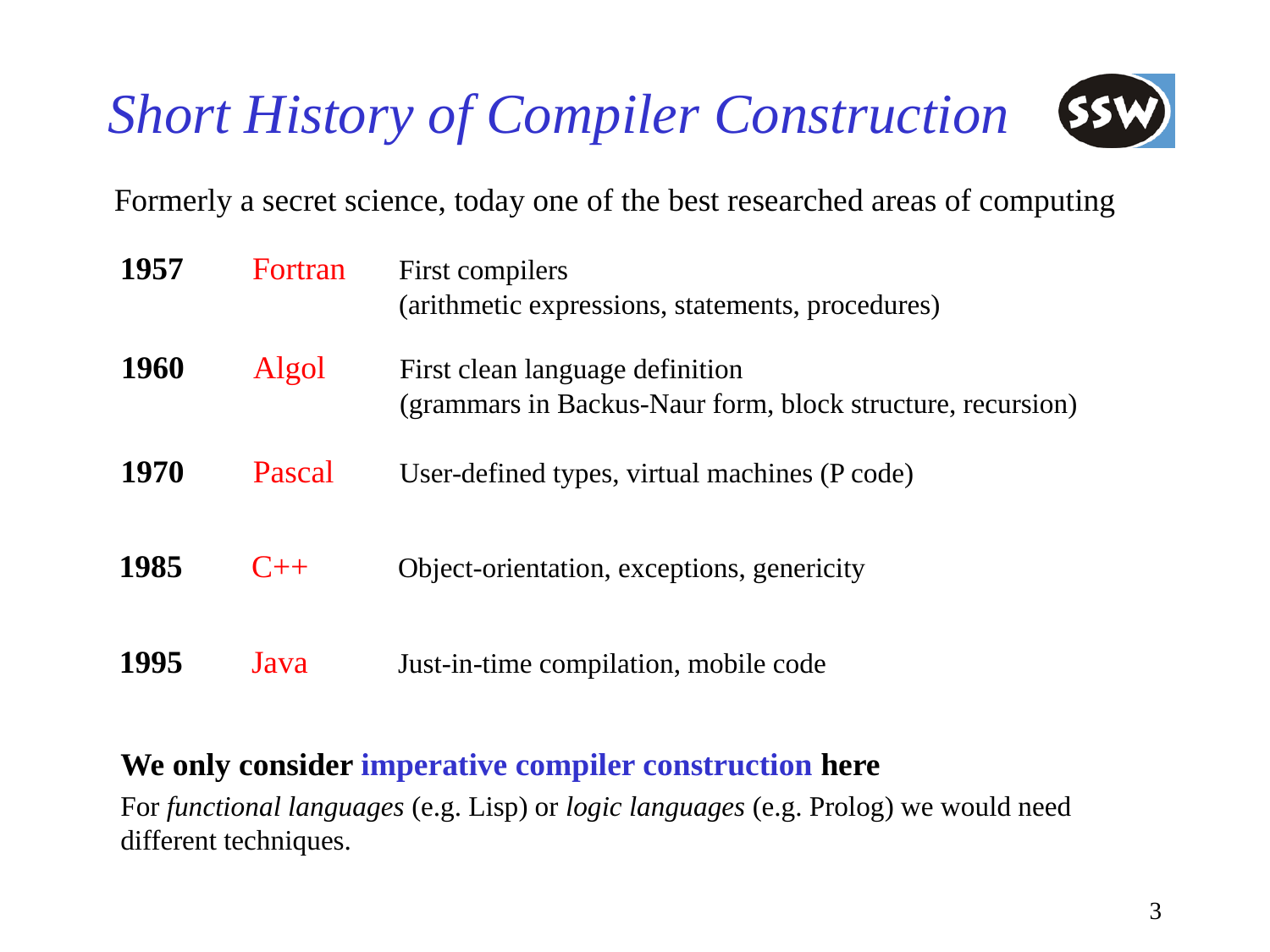

# Short History of Compiler Construction
Formerly a secret science, today one of the best researched areas of computing
1957	Fortran	First compilers
		(arithmetic expressions, statements, procedures)
1960	Algol	First clean language definition
		(grammars in Backus-Naur form, block structure, recursion)
1970	Pascal	User-defined types, virtual machines (P code)
1985	C++	Object-orientation, exceptions, genericity
1995	Java	Just-in-time compilation, mobile code
We only consider imperative compiler construction here
For functional languages (e.g. Lisp) or logic languages (e.g. Prolog) we would need
different techniques.
3